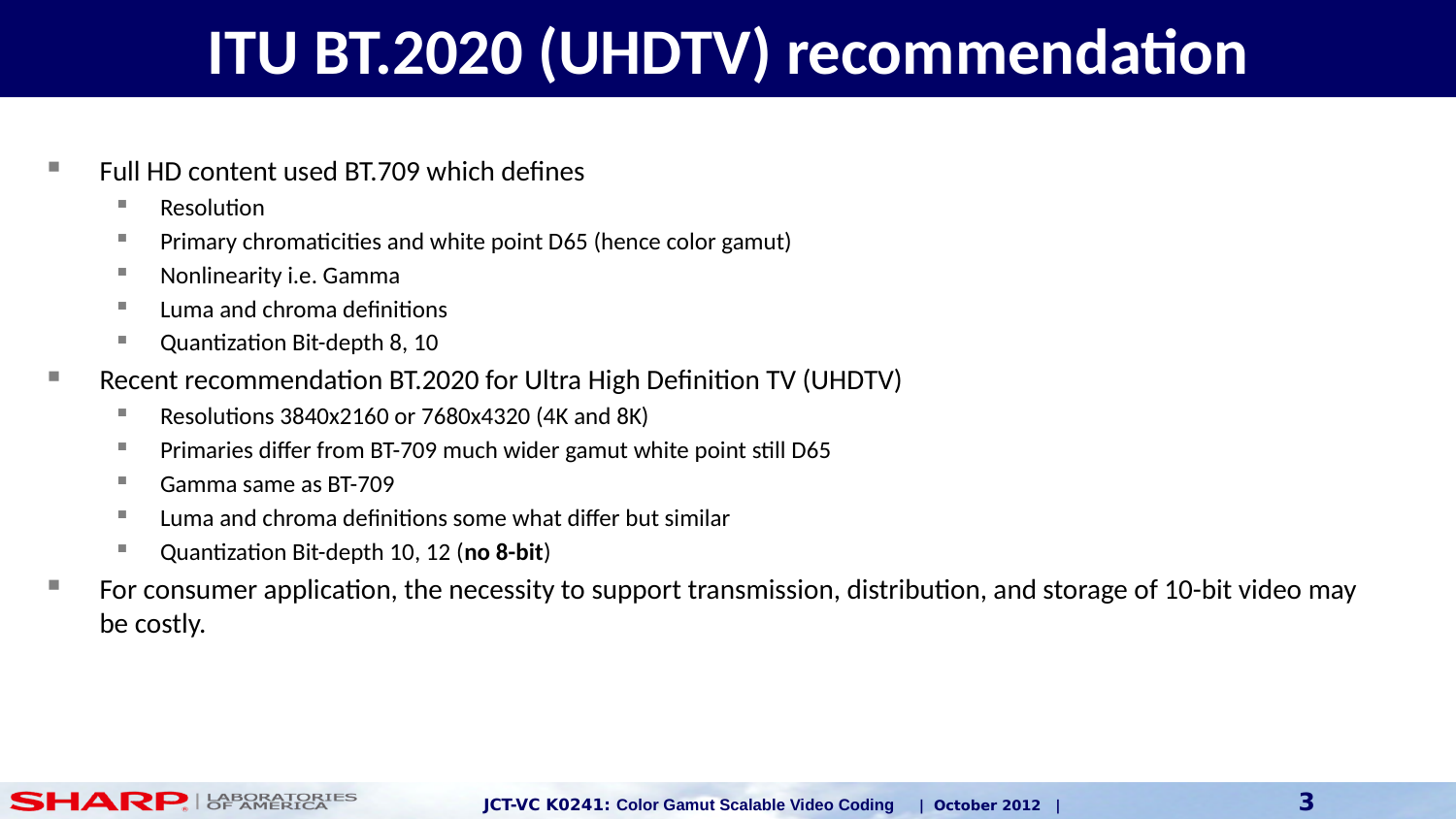

# ITU BT.2020 (UHDTV) recommendation
Full HD content used BT.709 which defines
Resolution
Primary chromaticities and white point D65 (hence color gamut)
Nonlinearity i.e. Gamma
Luma and chroma definitions
Quantization Bit-depth 8, 10
Recent recommendation BT.2020 for Ultra High Definition TV (UHDTV)
Resolutions 3840x2160 or 7680x4320 (4K and 8K)
Primaries differ from BT-709 much wider gamut white point still D65
Gamma same as BT-709
Luma and chroma definitions some what differ but similar
Quantization Bit-depth 10, 12 (no 8-bit)
For consumer application, the necessity to support transmission, distribution, and storage of 10-bit video may be costly.